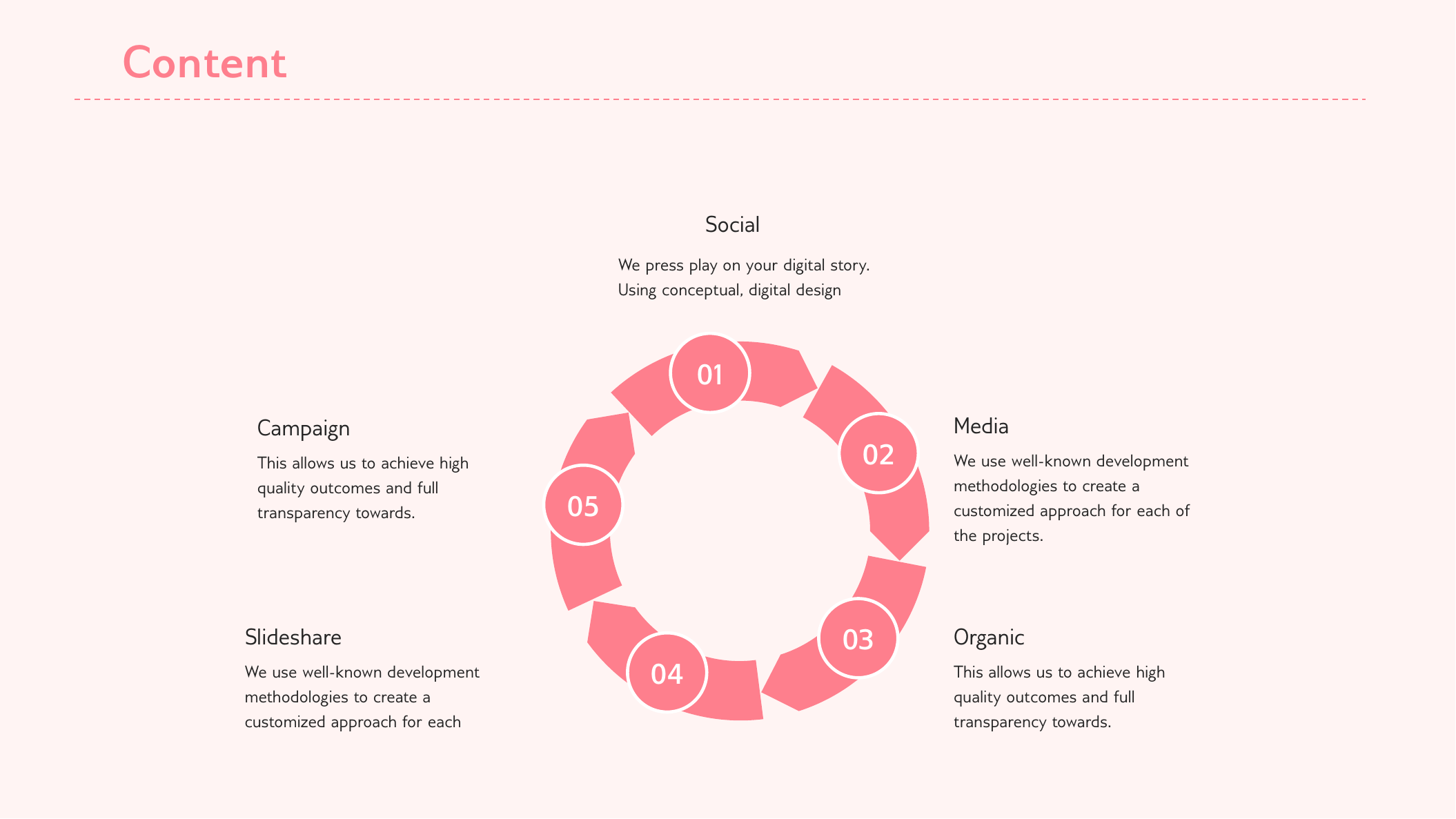

Content
#
Social
We press play on your digital story. Using conceptual, digital design
01

02
05

03

04
Media
We use well-known development methodologies to create a customized approach for each of the projects.
Campaign
This allows us to achieve high quality outcomes and full transparency towards.
Slideshare
We use well-known development methodologies to create a customized approach for each
Organic
This allows us to achieve high quality outcomes and full transparency towards.